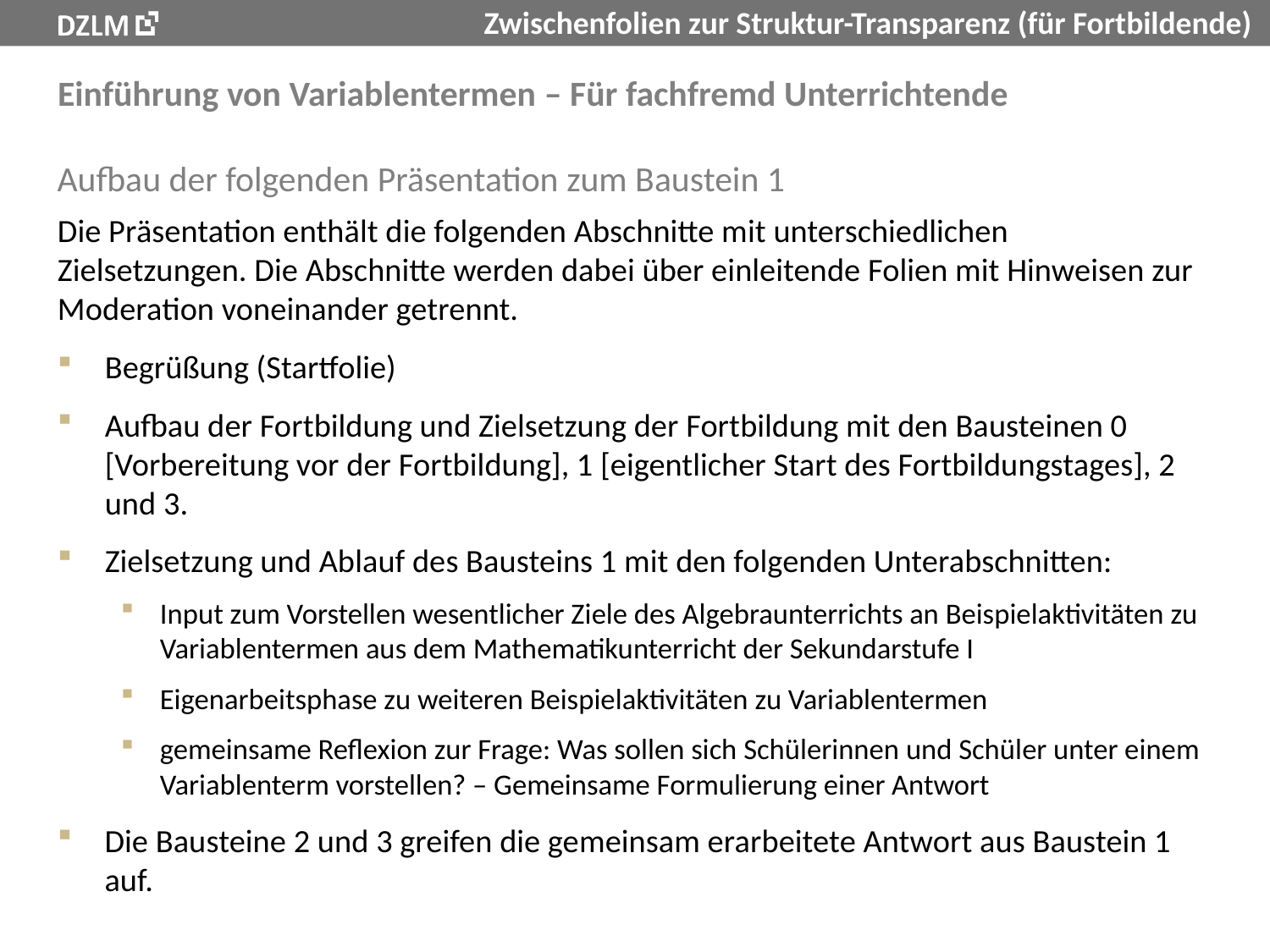

# Einführung von Variablentermen – Für fachfremd Unterrichtende
Aufbau der folgenden Präsentation zum Baustein 1
Die Präsentation enthält die folgenden Abschnitte mit unterschiedlichen Zielsetzungen. Die Abschnitte werden dabei über einleitende Folien mit Hinweisen zur Moderation voneinander getrennt.
Begrüßung (Startfolie)
Aufbau der Fortbildung und Zielsetzung der Fortbildung mit den Bausteinen 0 [Vorbereitung vor der Fortbildung], 1 [eigentlicher Start des Fortbildungstages], 2 und 3.
Zielsetzung und Ablauf des Bausteins 1 mit den folgenden Unterabschnitten:
Input zum Vorstellen wesentlicher Ziele des Algebraunterrichts an Beispielaktivitäten zu Variablentermen aus dem Mathematikunterricht der Sekundarstufe I
Eigenarbeitsphase zu weiteren Beispielaktivitäten zu Variablentermen
gemeinsame Reflexion zur Frage: Was sollen sich Schülerinnen und Schüler unter einem Variablenterm vorstellen? – Gemeinsame Formulierung einer Antwort
Die Bausteine 2 und 3 greifen die gemeinsam erarbeitete Antwort aus Baustein 1 auf.